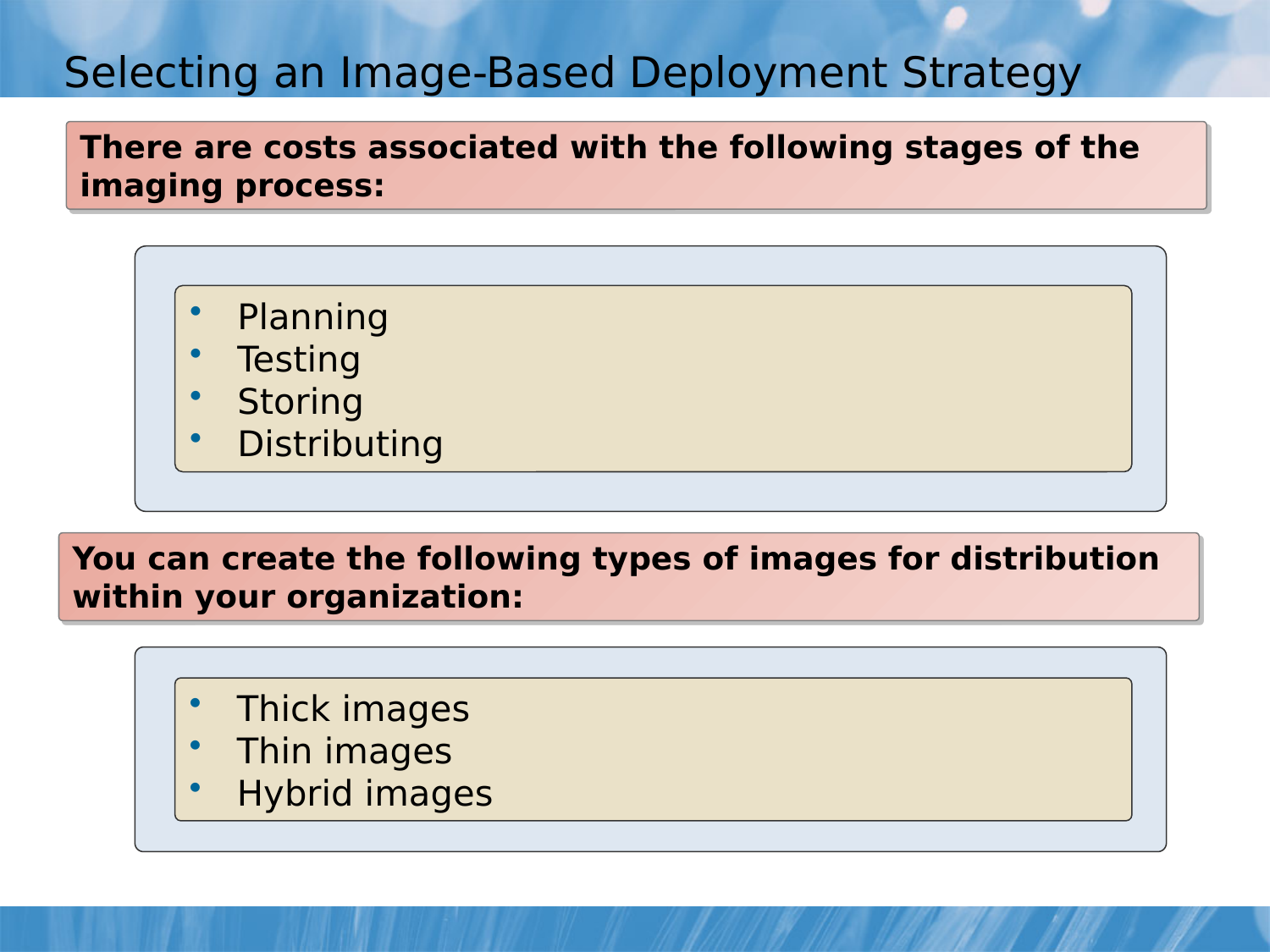

# Selecting an Image-Based Deployment Strategy
There are costs associated with the following stages of the imaging process:

Planning
Testing
Storing
Distributing

You can create the following types of images for distribution within your organization:

Thick images
Thin images
Hybrid images